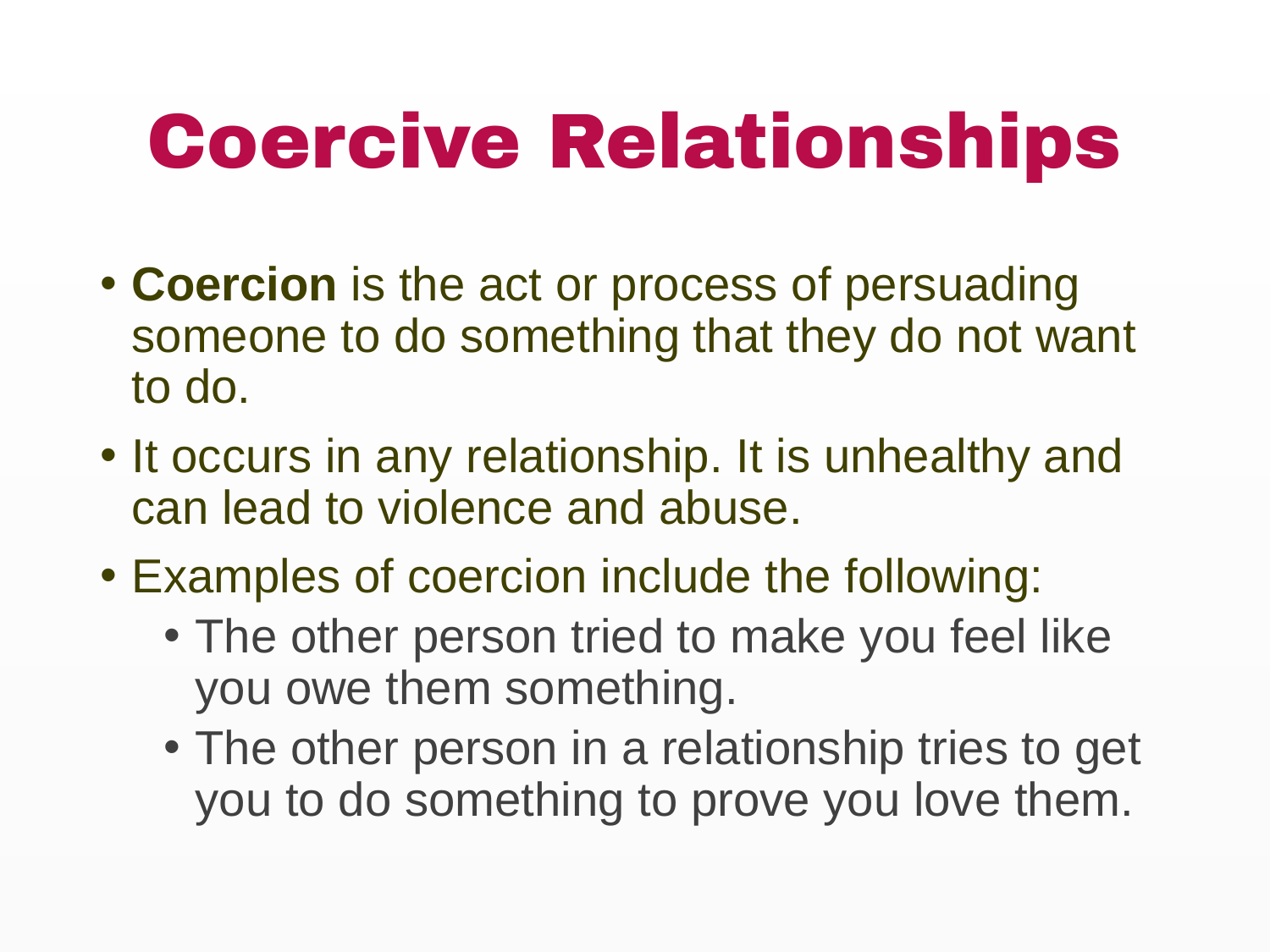

# Coercive Relationships
Coercion is the act or process of persuading someone to do something that they do not want to do.
It occurs in any relationship. It is unhealthy and can lead to violence and abuse.
Examples of coercion include the following:
The other person tried to make you feel like you owe them something.
The other person in a relationship tries to get you to do something to prove you love them.